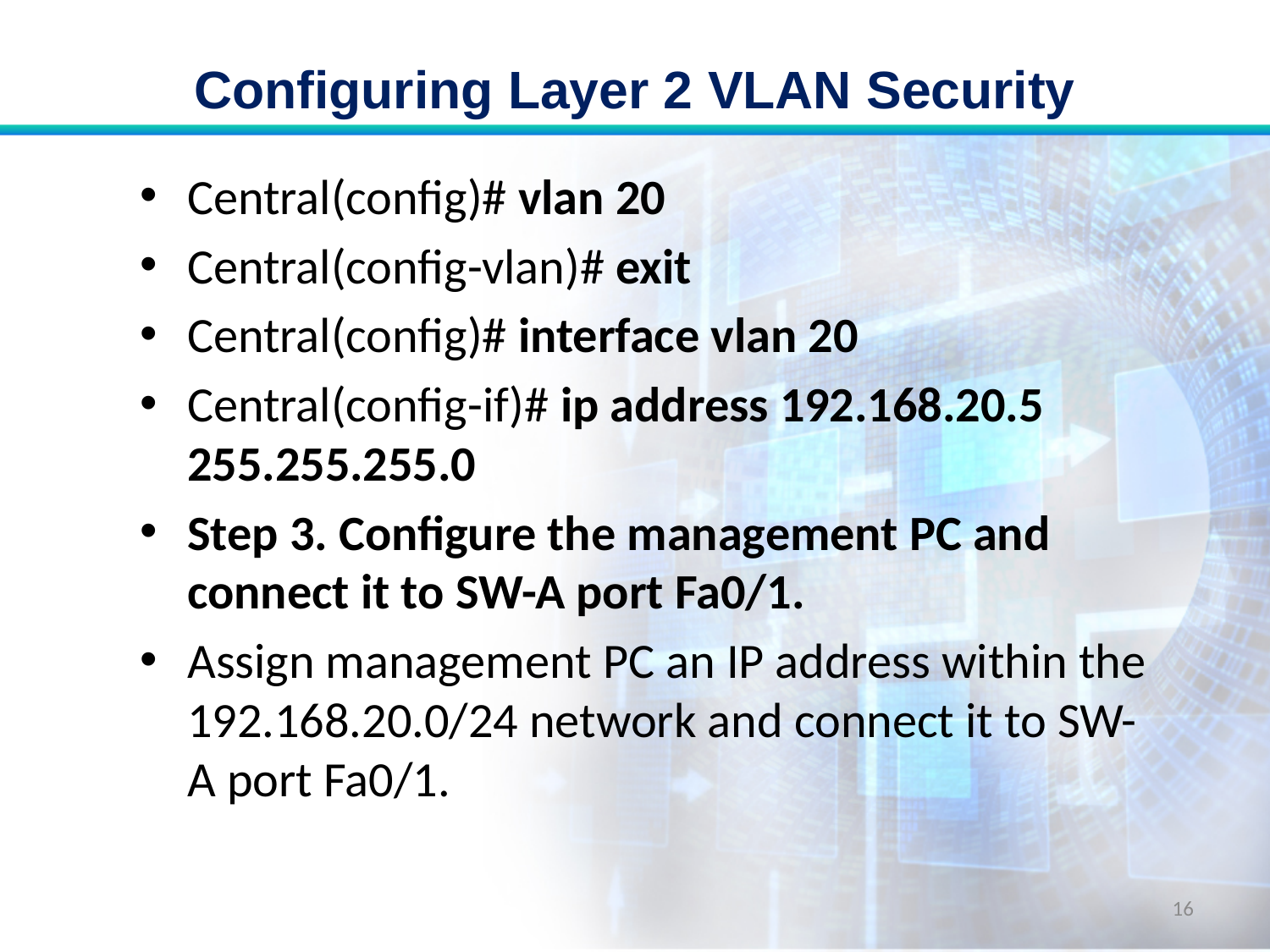

# Configuring Layer 2 VLAN Security
Central(config)# vlan 20
Central(config-vlan)# exit
Central(config)# interface vlan 20
Central(config-if)# ip address 192.168.20.5 255.255.255.0
Step 3. Configure the management PC and connect it to SW-A port Fa0/1.
Assign management PC an IP address within the 192.168.20.0/24 network and connect it to SW-A port Fa0/1.

16